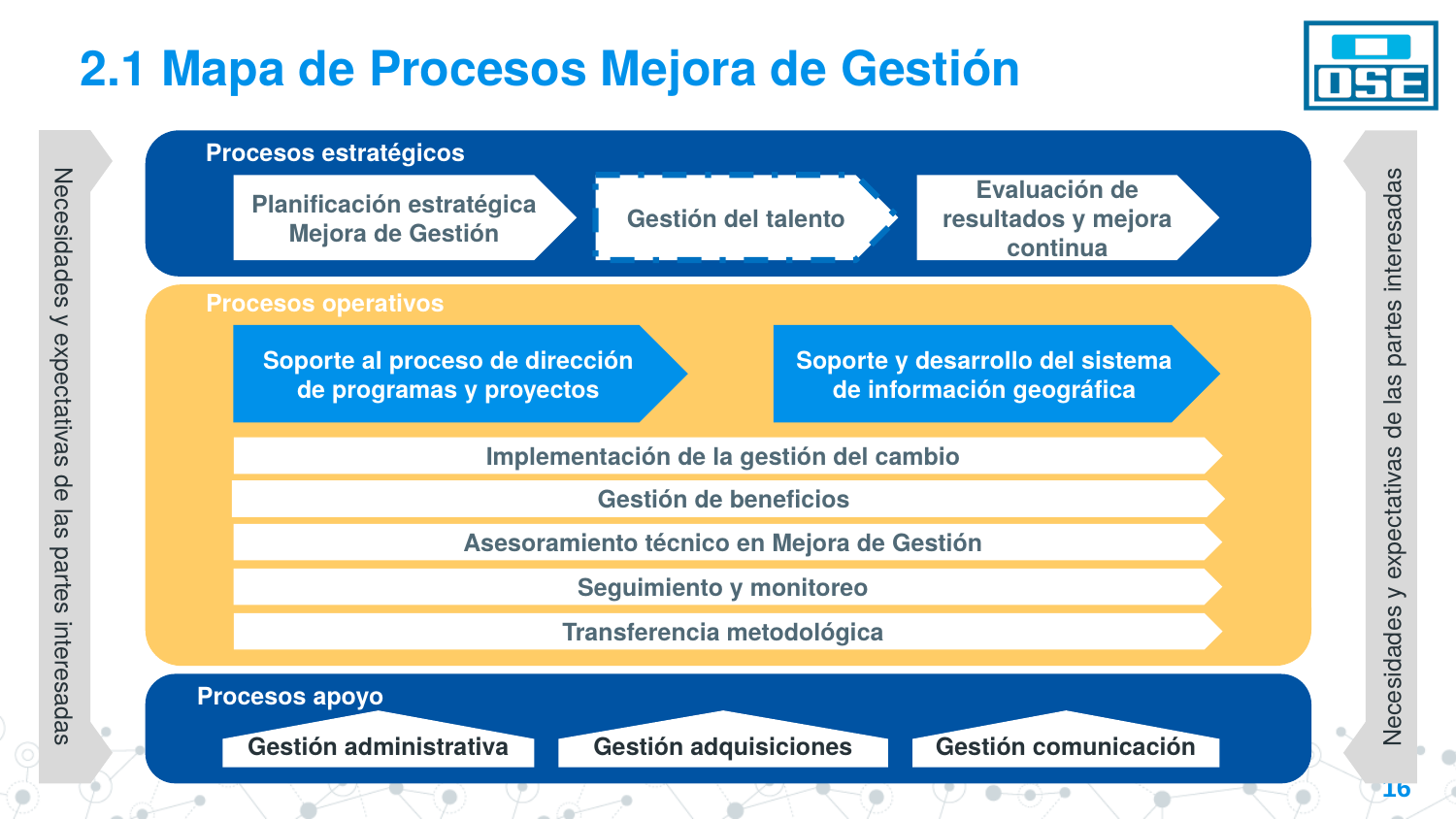

# 2.1 Mapa de Procesos Mejora de Gestión
Necesidades y expectativas de las partes interesadas

Necesidades y expectativas de las partes interesadas

Procesos estratégicos
Planificación estratégica Mejora de Gestión
Gestión del talento
Evaluación de resultados y mejora continua
Procesos operativos

Soporte al proceso de dirección de programas y proyectos
Soporte y desarrollo del sistema de información geográfica
Implementación de la gestión del cambio
Gestión de beneficios
Asesoramiento técnico en Mejora de Gestión
Seguimiento y monitoreo
Gestión adquisiciones
Gestión administrativa
Gestión comunicación
Transferencia metodológica

Procesos apoyo
16